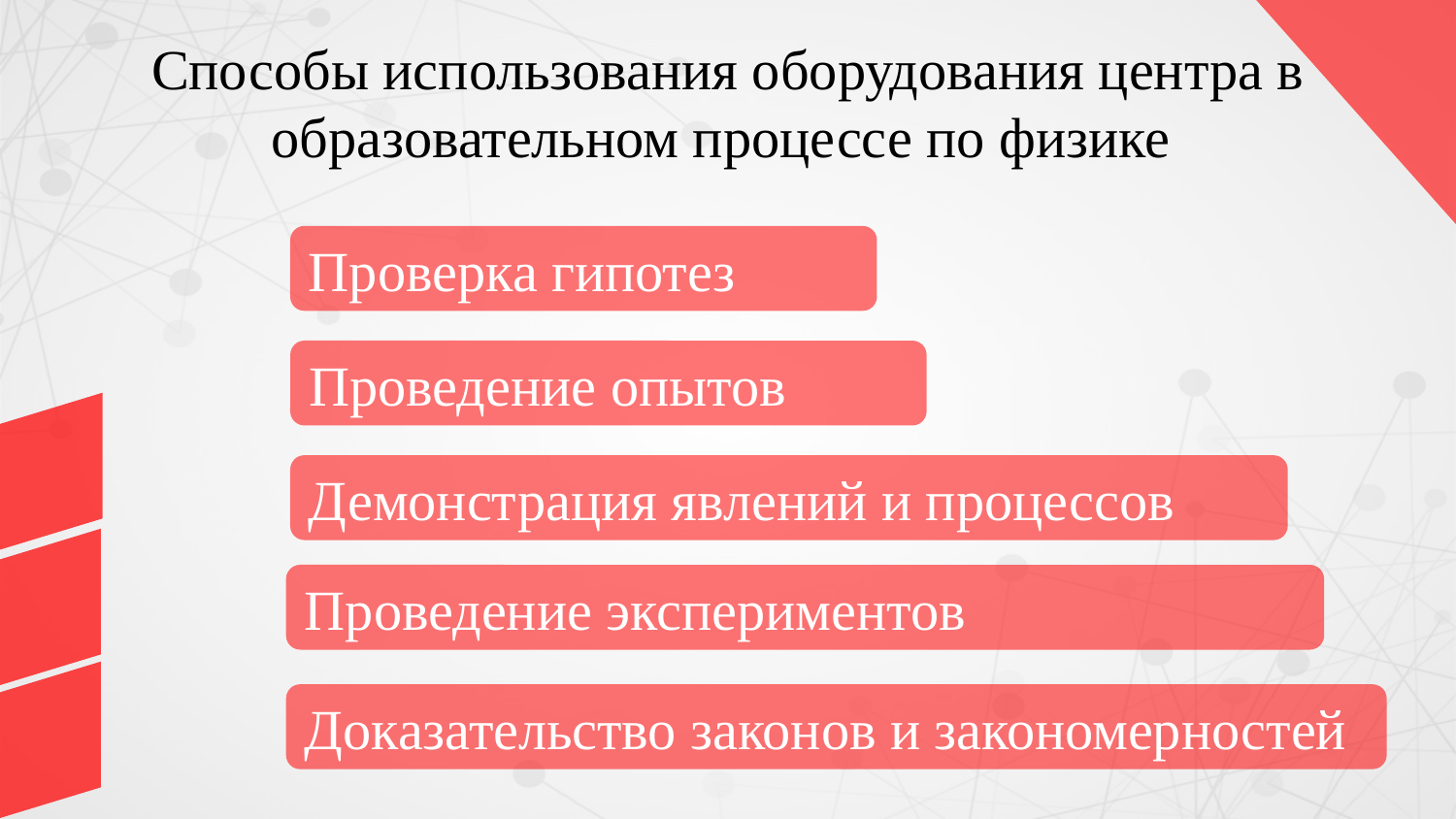

# Способы использования оборудования центра в образовательном процессе по физике
Проверка гипотез
Проведение опытов

Демонстрация явлений и процессов

Проведение экспериментов
Доказательство законов и закономерностей